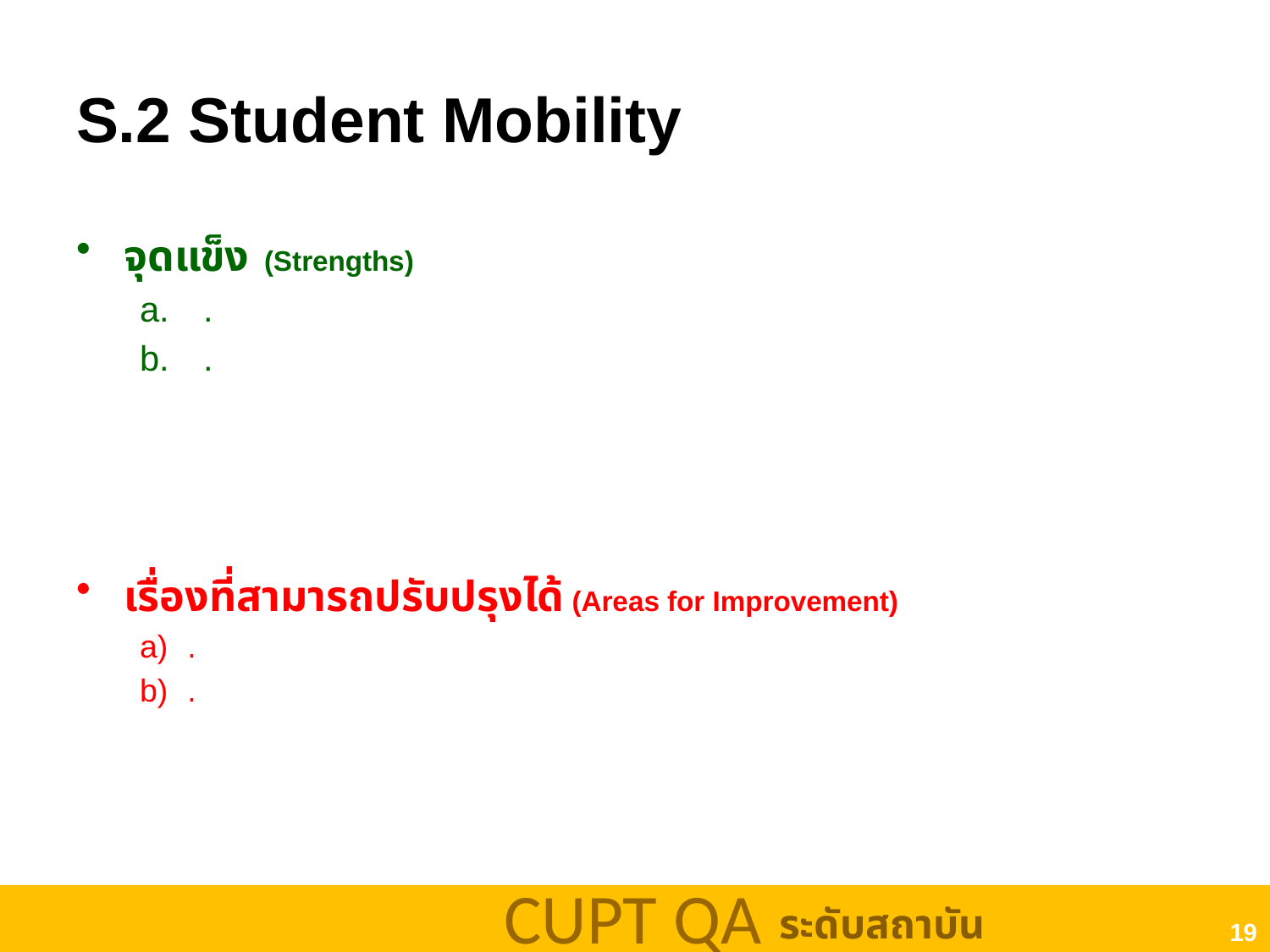

# S.2 Student Mobility
จุดแข็ง  (Strengths)
.
.
เรื่องที่สามารถปรับปรุงได้ (Areas for Improvement)
.
.
19